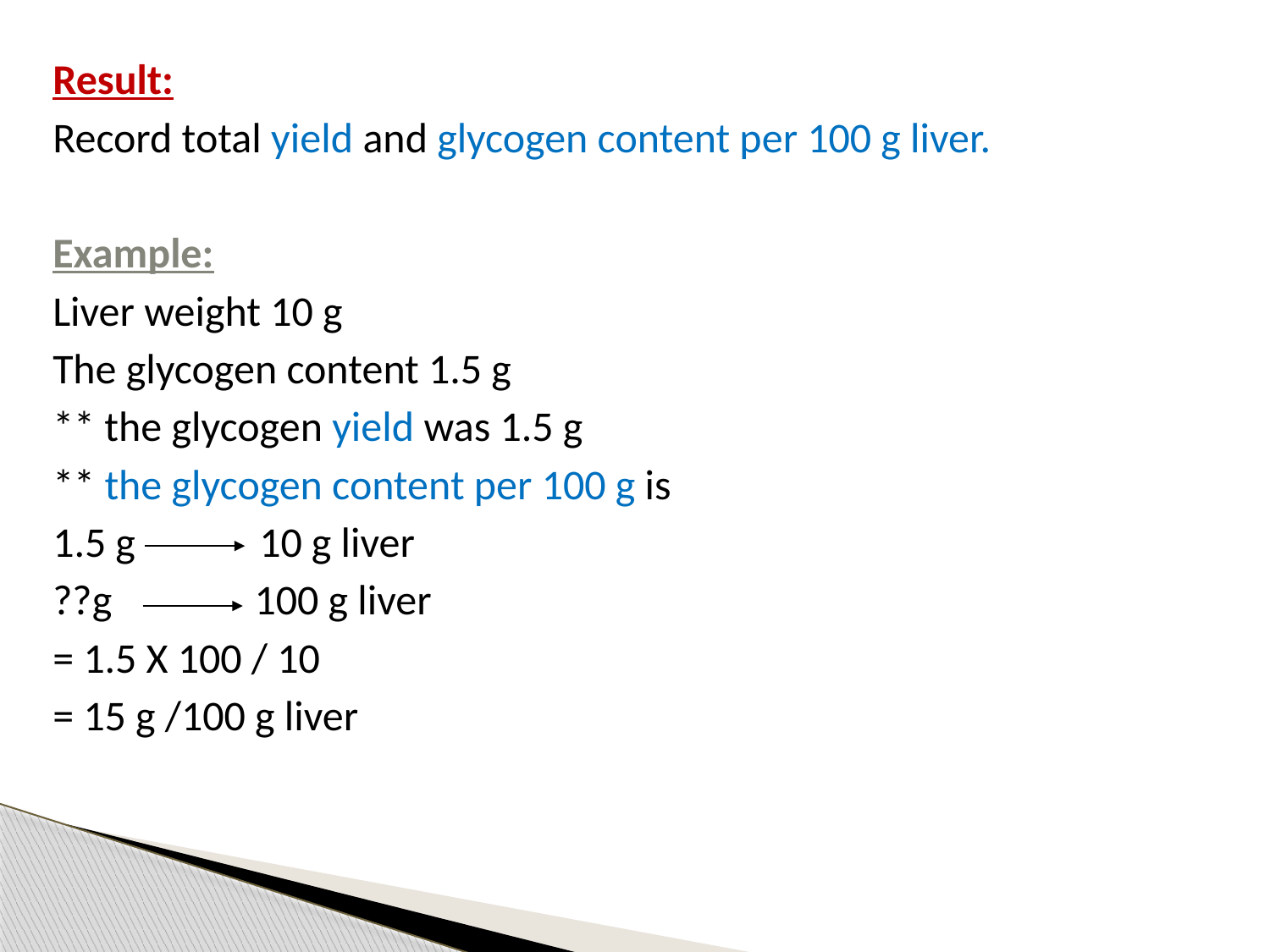

Result:
Record total yield and glycogen content per 100 g liver.

Example:
Liver weight 10 g
The glycogen content 1.5 g
** the glycogen yield was 1.5 g
** the glycogen content per 100 g is
1.5 g             10 g liver
??g               100 g liver
= 1.5 X 100 / 10
= 15 g /100 g liver